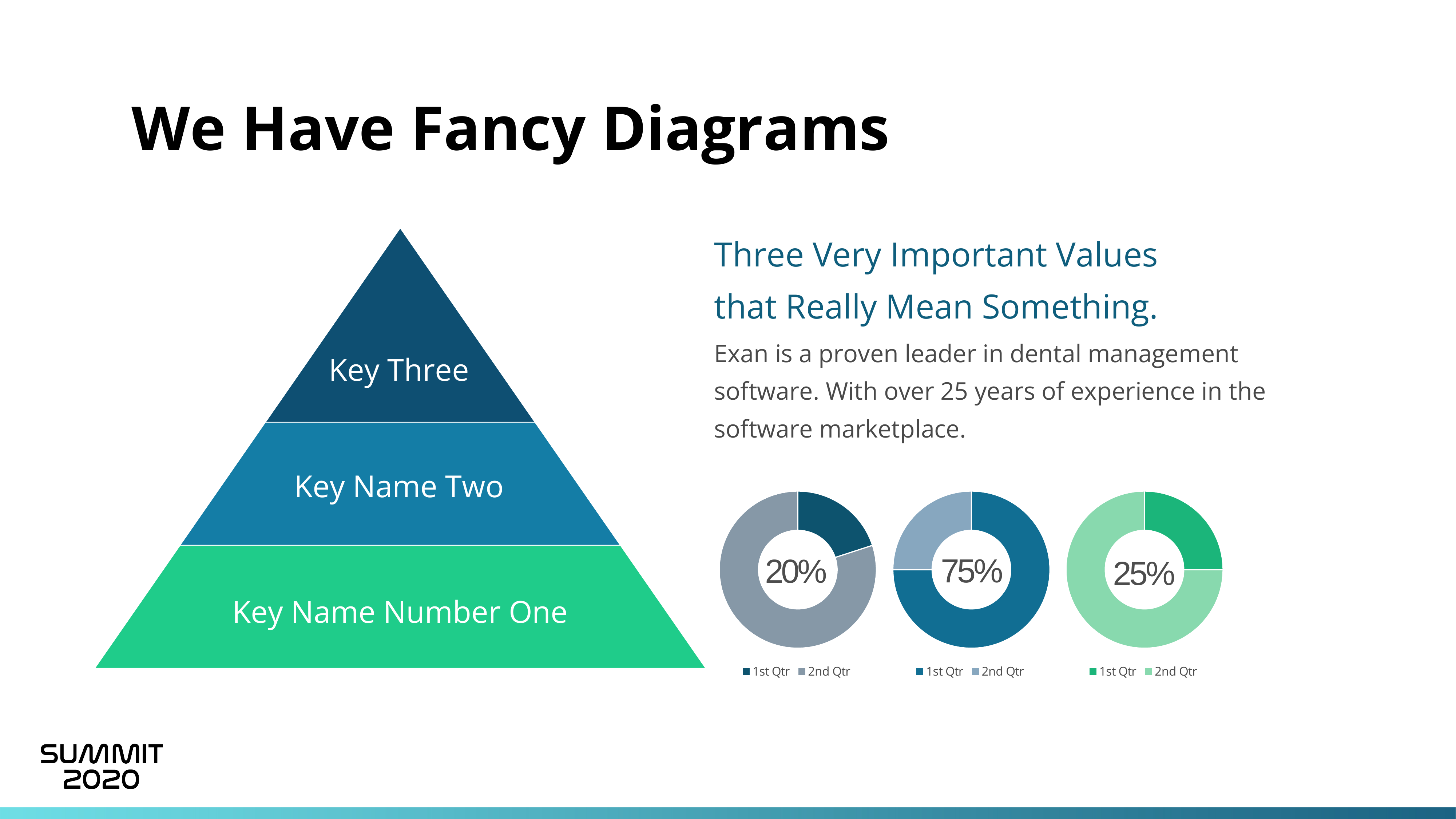

We Have Fancy Diagrams
Three Very Important Values
that Really Mean Something.

Exan is a proven leader in dental management software. With over 25 years of experience in the software marketplace.
Key Three

### Chart

| Category | Sales |
|---|---|
| 1st Qtr | 20.0 |
| 2nd Qtr | 80.0 |

### Chart

| Category | Sales |
|---|---|
| 1st Qtr | 75.0 |
| 2nd Qtr | 25.0 |

### Chart

| Category | Sales |
|---|---|
| 1st Qtr | 25.0 |
| 2nd Qtr | 75.0 |
Key Name Two
75%
20%
25%

Key Name Number One